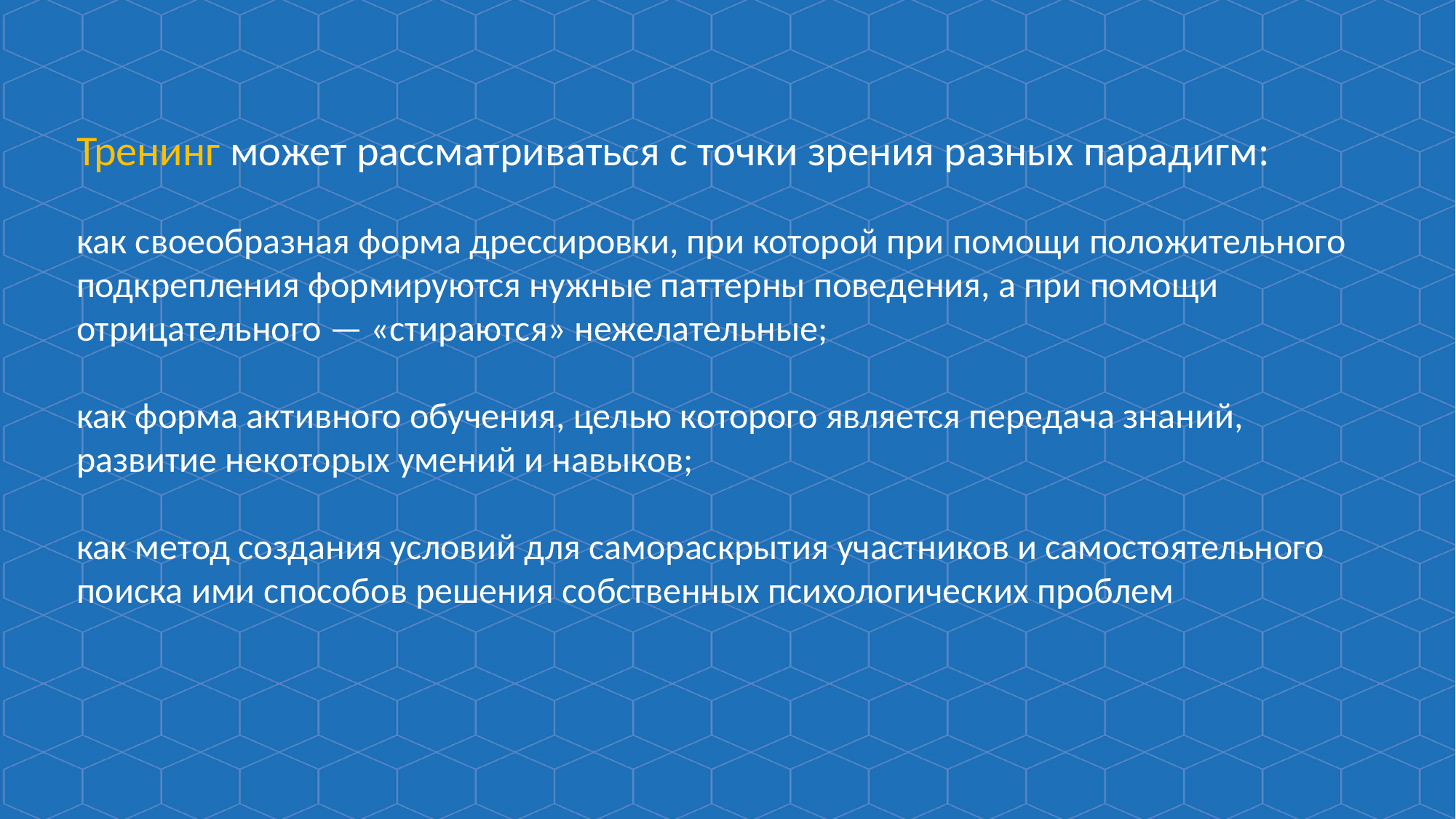

Тренинг может рассматриваться с точки зрения разных парадигм:

как своеобразная форма дрессировки, при которой при помощи положительного подкрепления формируются нужные паттерны поведения, а при помощи отрицательного — «стираются» нежелательные;

как форма активного обучения, целью которого является передача знаний, развитие некоторых умений и навыков;

как метод создания условий для самораскрытия участников и самостоятельного поиска ими способов решения собственных психологических проблем